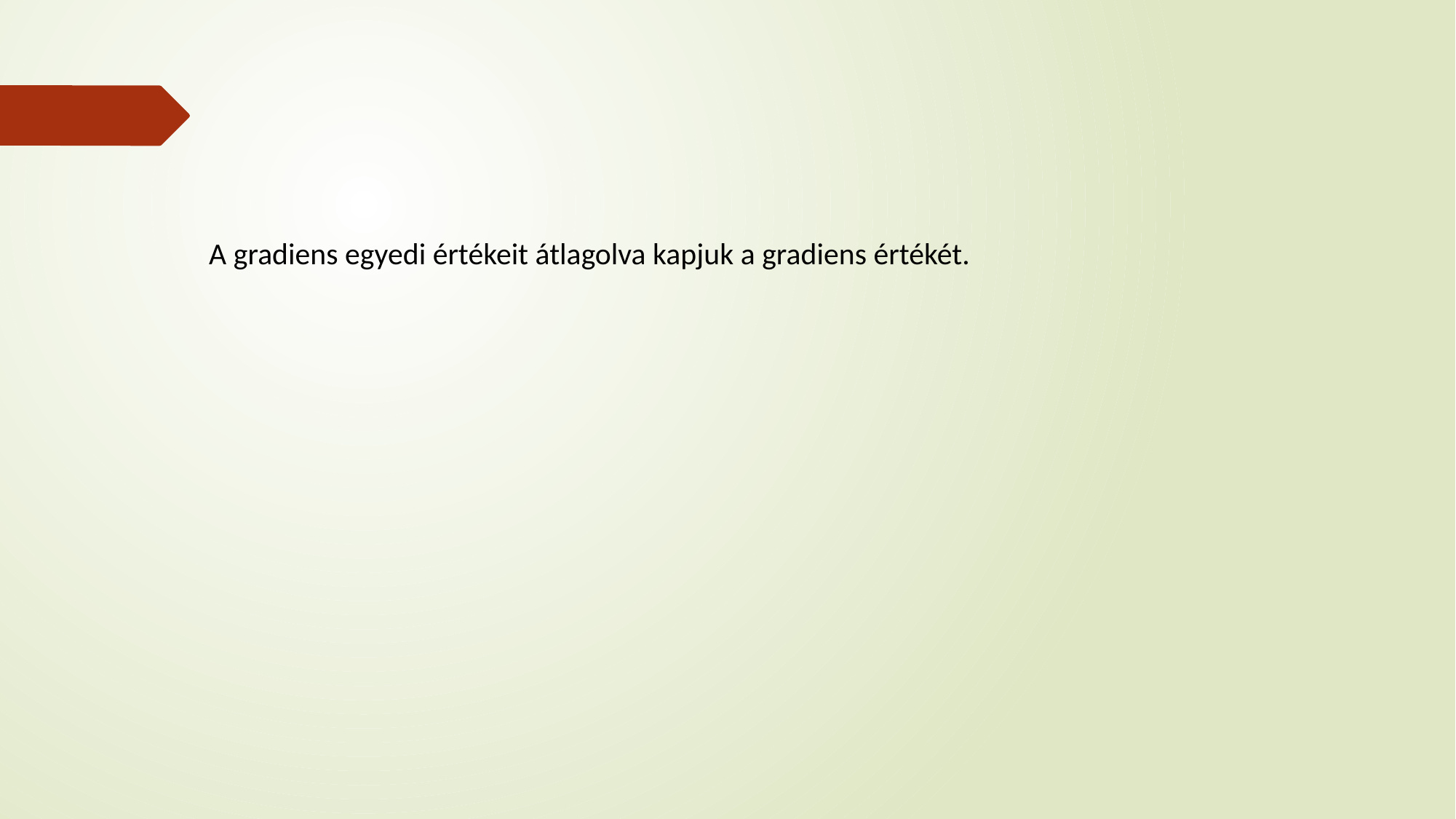

A gradiens egyedi értékeit átlagolva kapjuk a gradiens értékét.